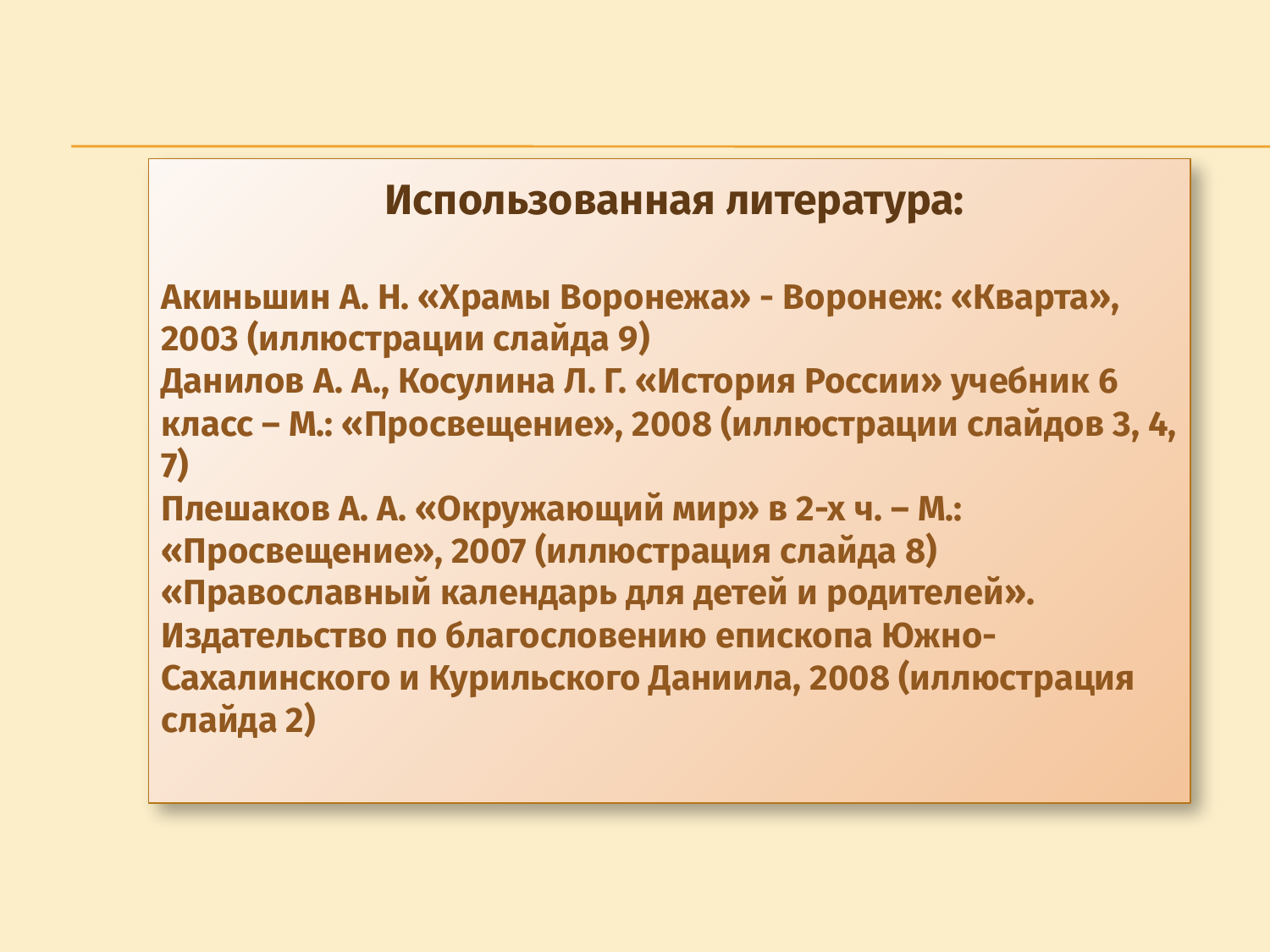

Использованная литература:

Акиньшин А. Н. «Храмы Воронежа» - Воронеж: «Кварта», 2003 (иллюстрации слайда 9)
Данилов А. А., Косулина Л. Г. «История России» учебник 6 класс – М.: «Просвещение», 2008 (иллюстрации слайдов 3, 4, 7)
Плешаков А. А. «Окружающий мир» в 2-х ч. – М.: «Просвещение», 2007 (иллюстрация слайда 8)
«Православный календарь для детей и родителей». Издательство по благословению епископа Южно-Сахалинского и Курильского Даниила, 2008 (иллюстрация слайда 2)